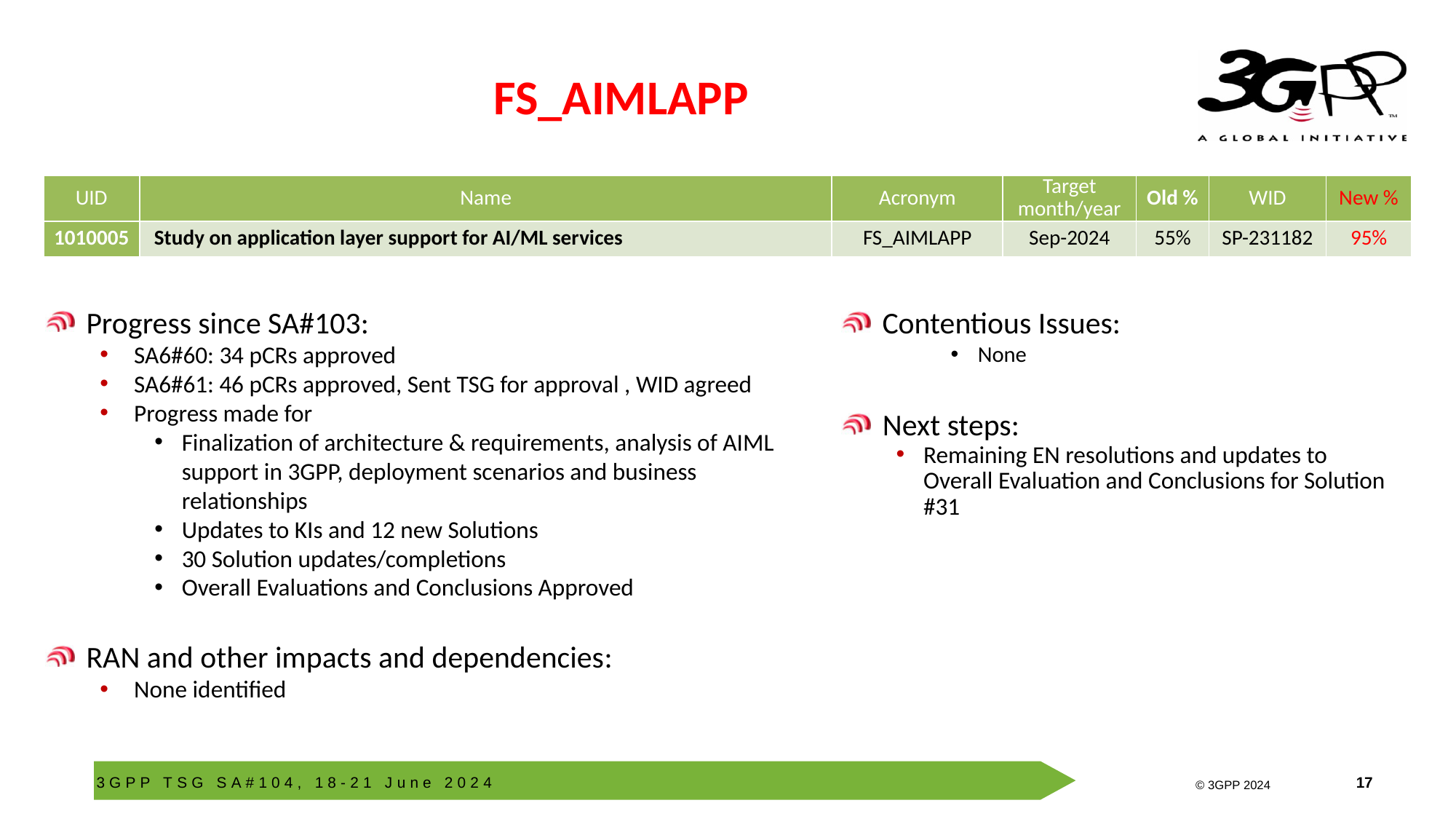

# FS_AIMLAPP
| UID | Name | Acronym | Target month/year | Old % | WID | New % |
| --- | --- | --- | --- | --- | --- | --- |
| 1010005 | Study on application layer support for AI/ML services | FS\_AIMLAPP | Sep-2024 | 55% | SP-231182 | 95% |
Progress since SA#103:
SA6#60: 34 pCRs approved
SA6#61: 46 pCRs approved, Sent TSG for approval , WID agreed
Progress made for
Finalization of architecture & requirements, analysis of AIML support in 3GPP, deployment scenarios and business relationships
Updates to KIs and 12 new Solutions
30 Solution updates/completions
Overall Evaluations and Conclusions Approved

RAN and other impacts and dependencies:
None identified
Contentious Issues:
None

Next steps:
Remaining EN resolutions and updates to Overall Evaluation and Conclusions for Solution #31